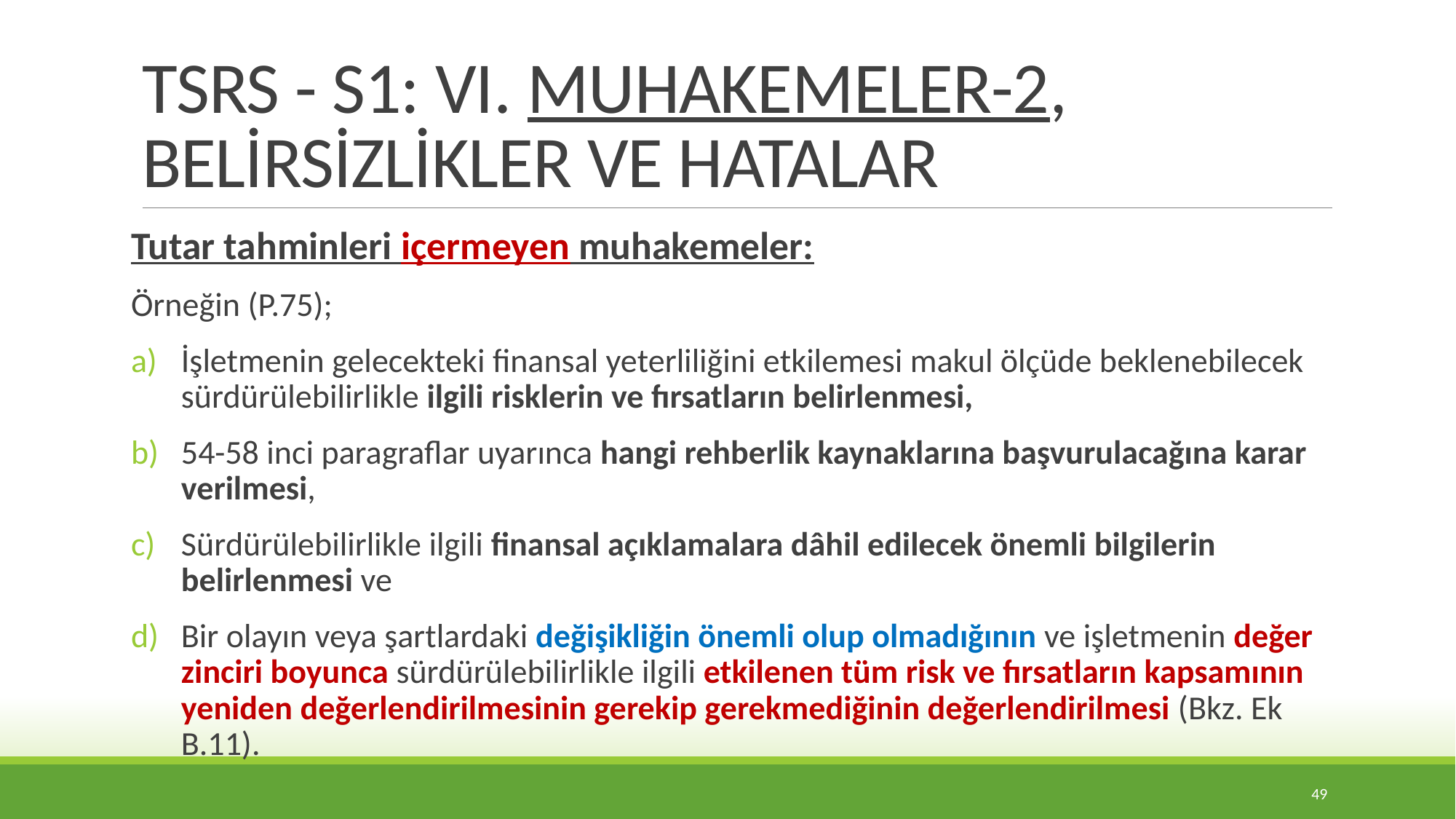

# TSRS - S1: VI. MUHAKEMELER-2, BELİRSİZLİKLER VE HATALAR
Tutar tahminleri içermeyen muhakemeler:
Örneğin (P.75);
İşletmenin gelecekteki finansal yeterliliğini etkilemesi makul ölçüde beklenebilecek sürdürülebilirlikle ilgili risklerin ve fırsatların belirlenmesi,
54-58 inci paragraflar uyarınca hangi rehberlik kaynaklarına başvurulacağına karar verilmesi,
Sürdürülebilirlikle ilgili finansal açıklamalara dâhil edilecek önemli bilgilerin belirlenmesi ve
Bir olayın veya şartlardaki değişikliğin önemli olup olmadığının ve işletmenin değer zinciri boyunca sürdürülebilirlikle ilgili etkilenen tüm risk ve fırsatların kapsamının yeniden değerlendirilmesinin gerekip gerekmediğinin değerlendirilmesi (Bkz. Ek B.11).
49